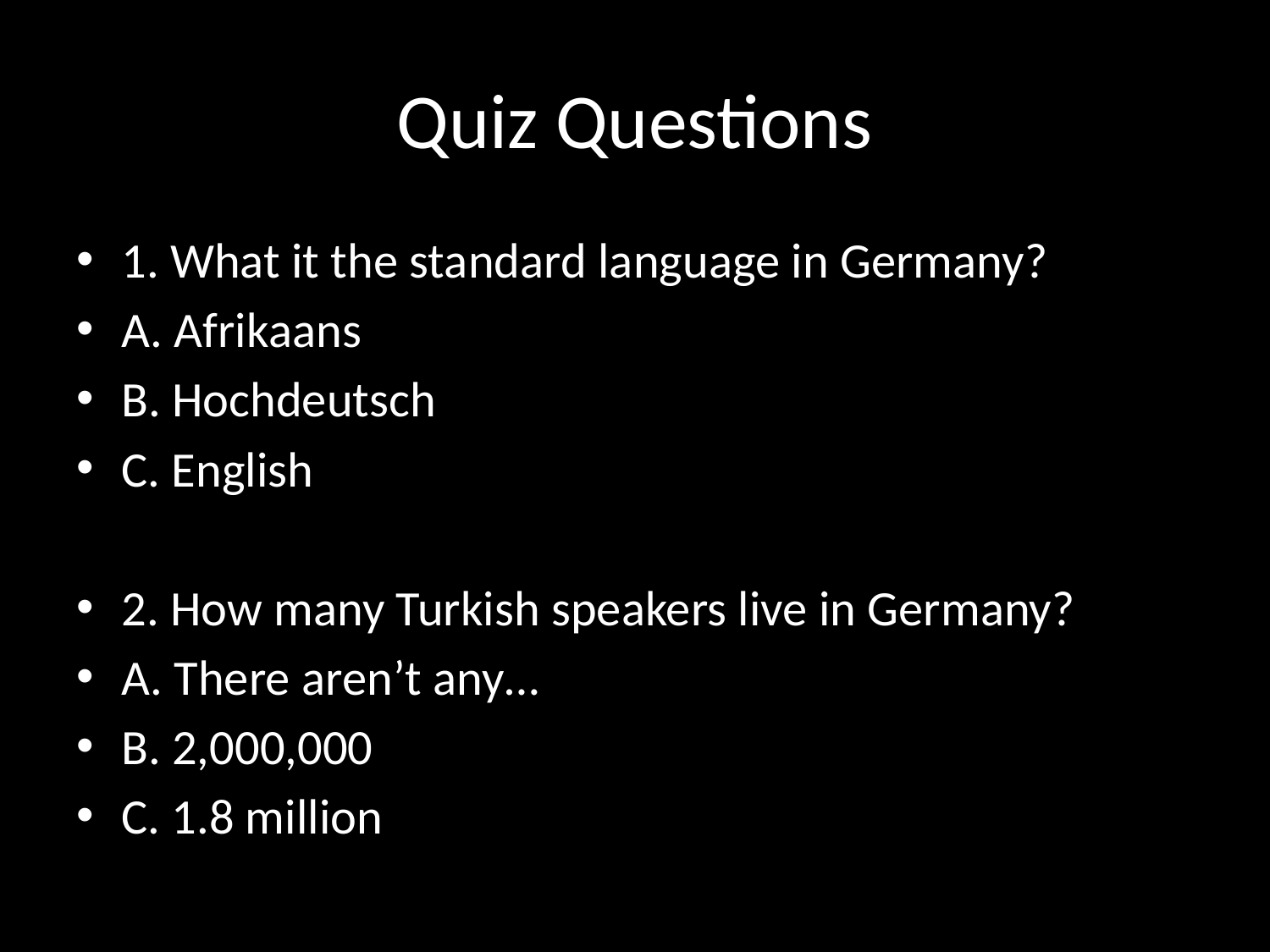

# Quiz Questions
1. What it the standard language in Germany?
A. Afrikaans
B. Hochdeutsch
C. English

2. How many Turkish speakers live in Germany?
A. There aren’t any…
B. 2,000,000
C. 1.8 million